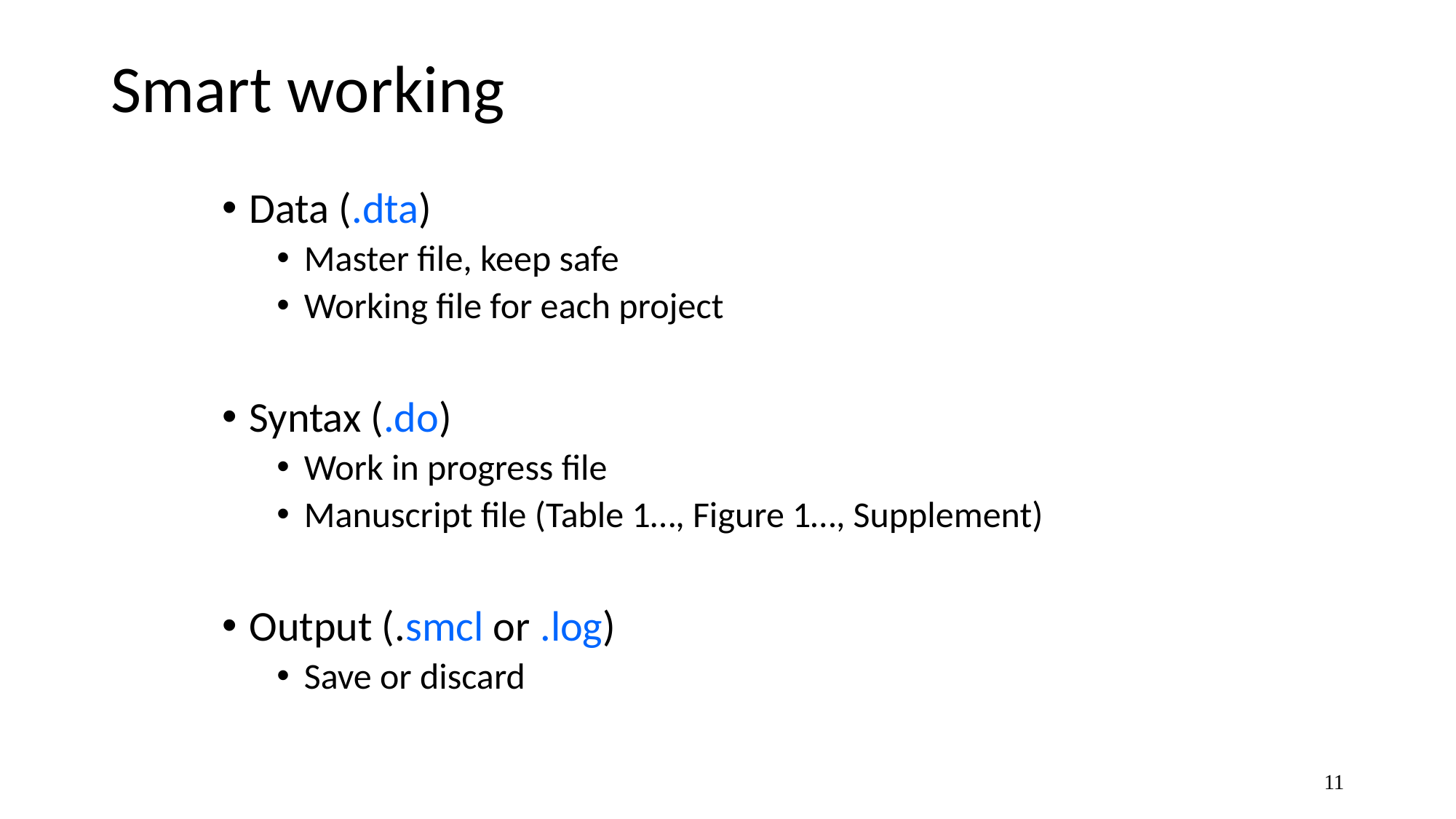

# Smart working
Data (.dta)
Master file, keep safe
Working file for each project

Syntax (.do)
Work in progress file
Manuscript file (Table 1…, Figure 1…, Supplement)

Output (.smcl or .log)
Save or discard
11